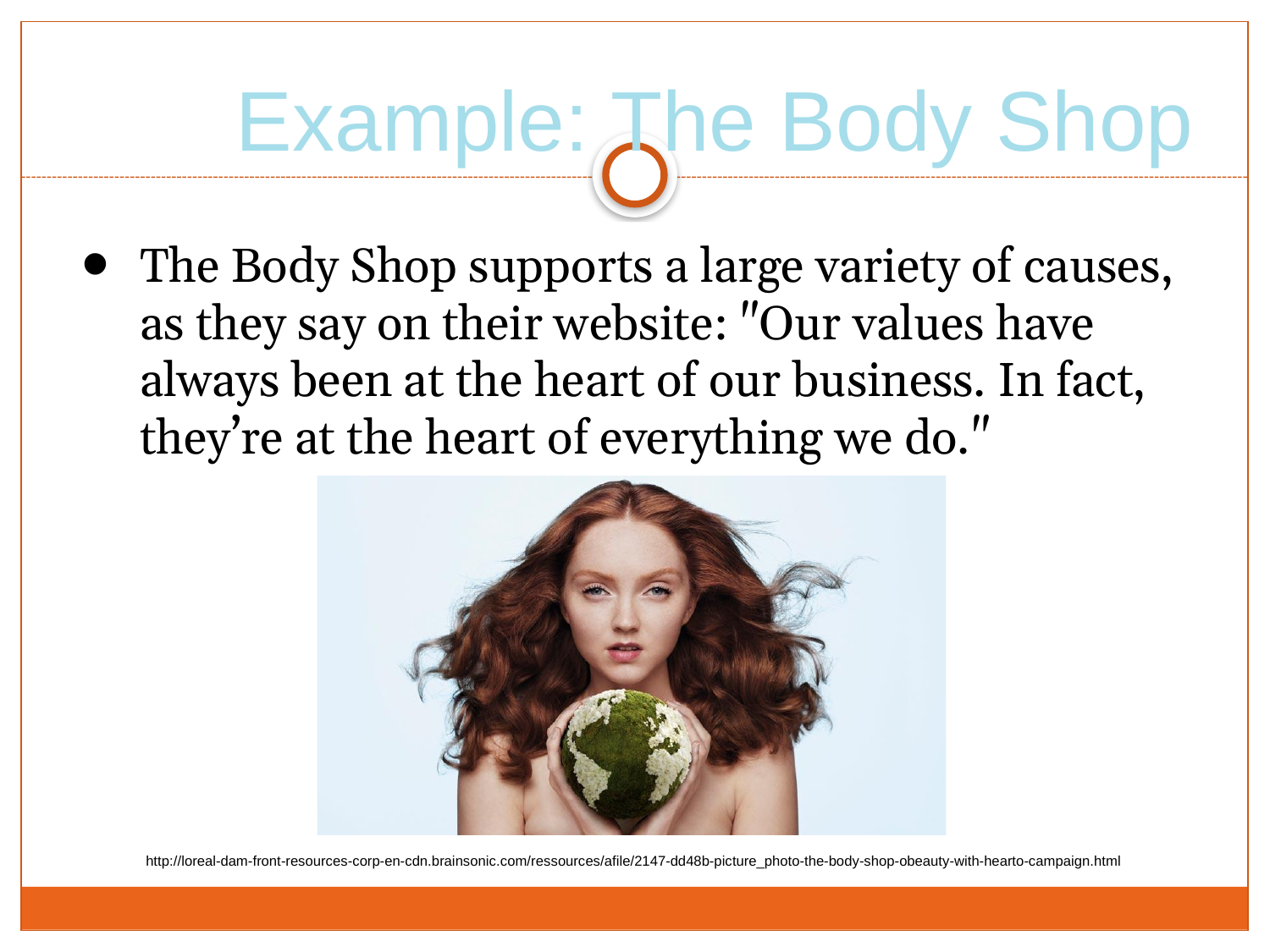

# Example: The Body Shop
The Body Shop supports a large variety of causes, as they say on their website: "Our values have always been at the heart of our business. In fact, they’re at the heart of everything we do."

http://loreal-dam-front-resources-corp-en-cdn.brainsonic.com/ressources/afile/2147-dd48b-picture_photo-the-body-shop-obeauty-with-hearto-campaign.html